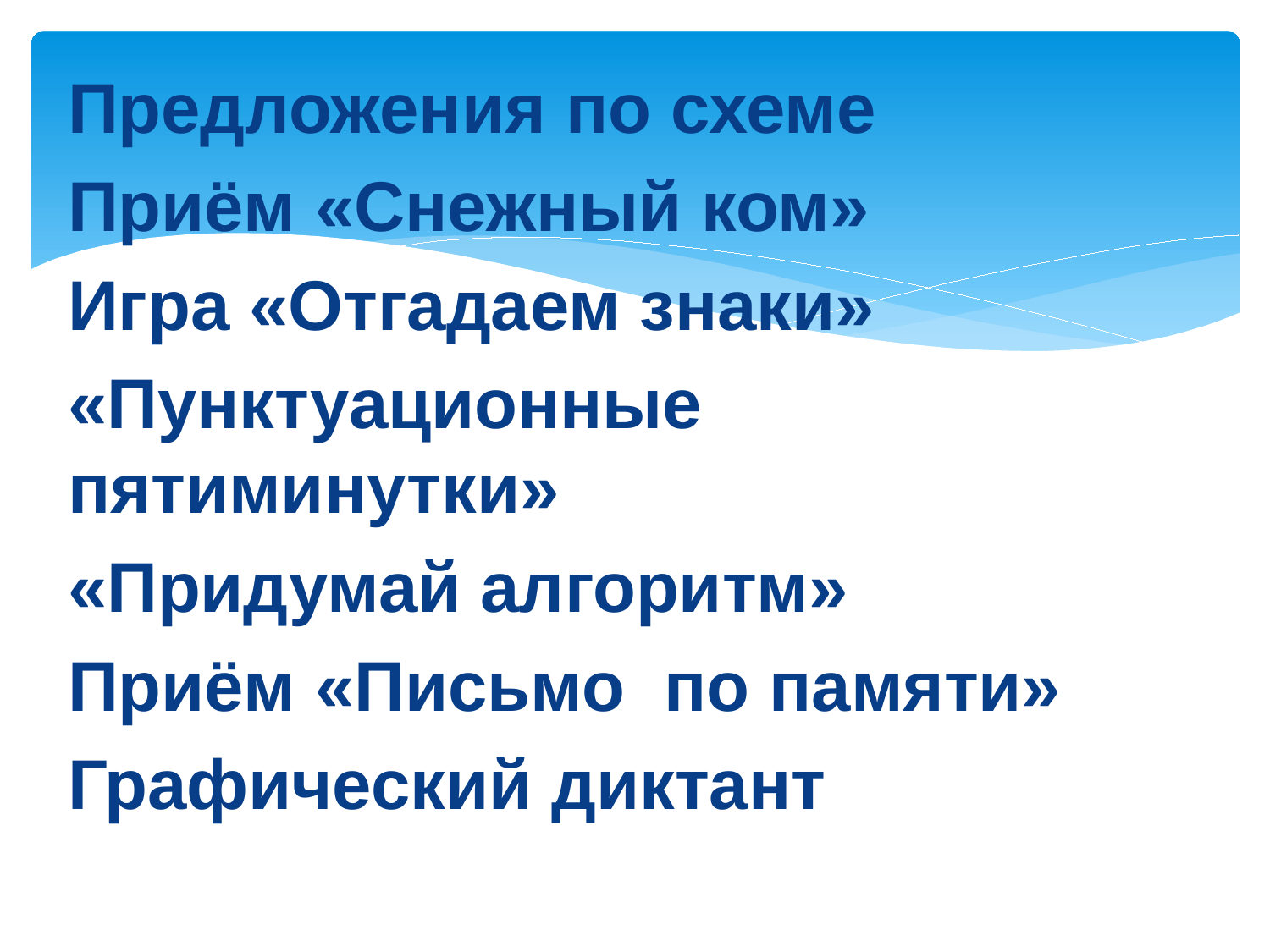

#
Предложения по схеме
Приём «Снежный ком»
Игра «Отгадаем знаки»
«Пунктуационные пятиминутки»
«Придумай алгоритм»
Приём «Письмо  по памяти»
Графический диктант